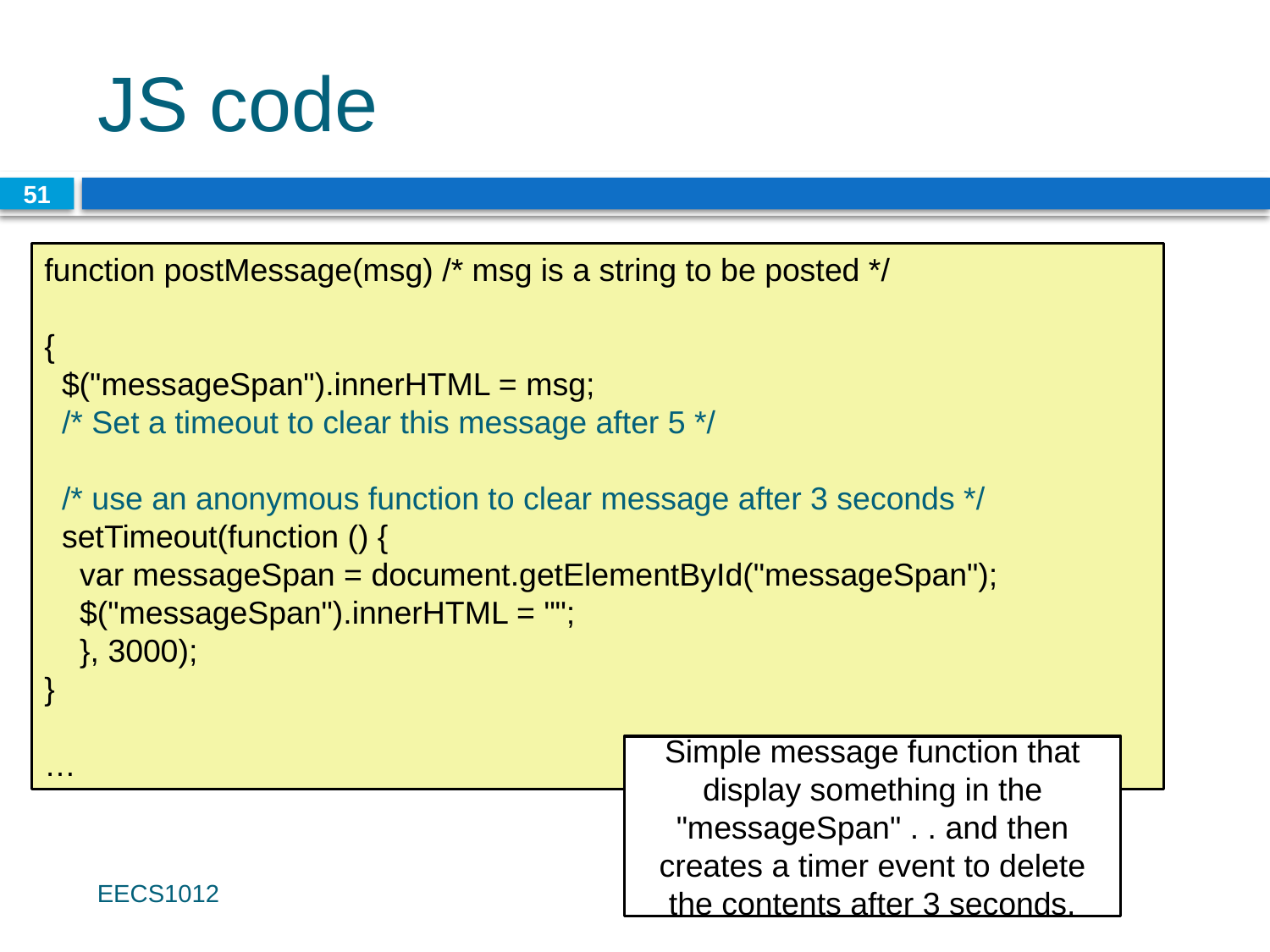

# JS code
51
function postMessage(msg) /* msg is a string to be posted */

{
  $("messageSpan").innerHTML = msg;
  /* Set a timeout to clear this message after 5 */

  /* use an anonymous function to clear message after 3 seconds */
  setTimeout(function () {
    var messageSpan = document.getElementById("messageSpan");
    $("messageSpan").innerHTML = "";
    }, 3000);
}

…
Simple message function that display something in the "messageSpan" . . and then creates a timer event to delete the contents after 3 seconds.
EECS1012